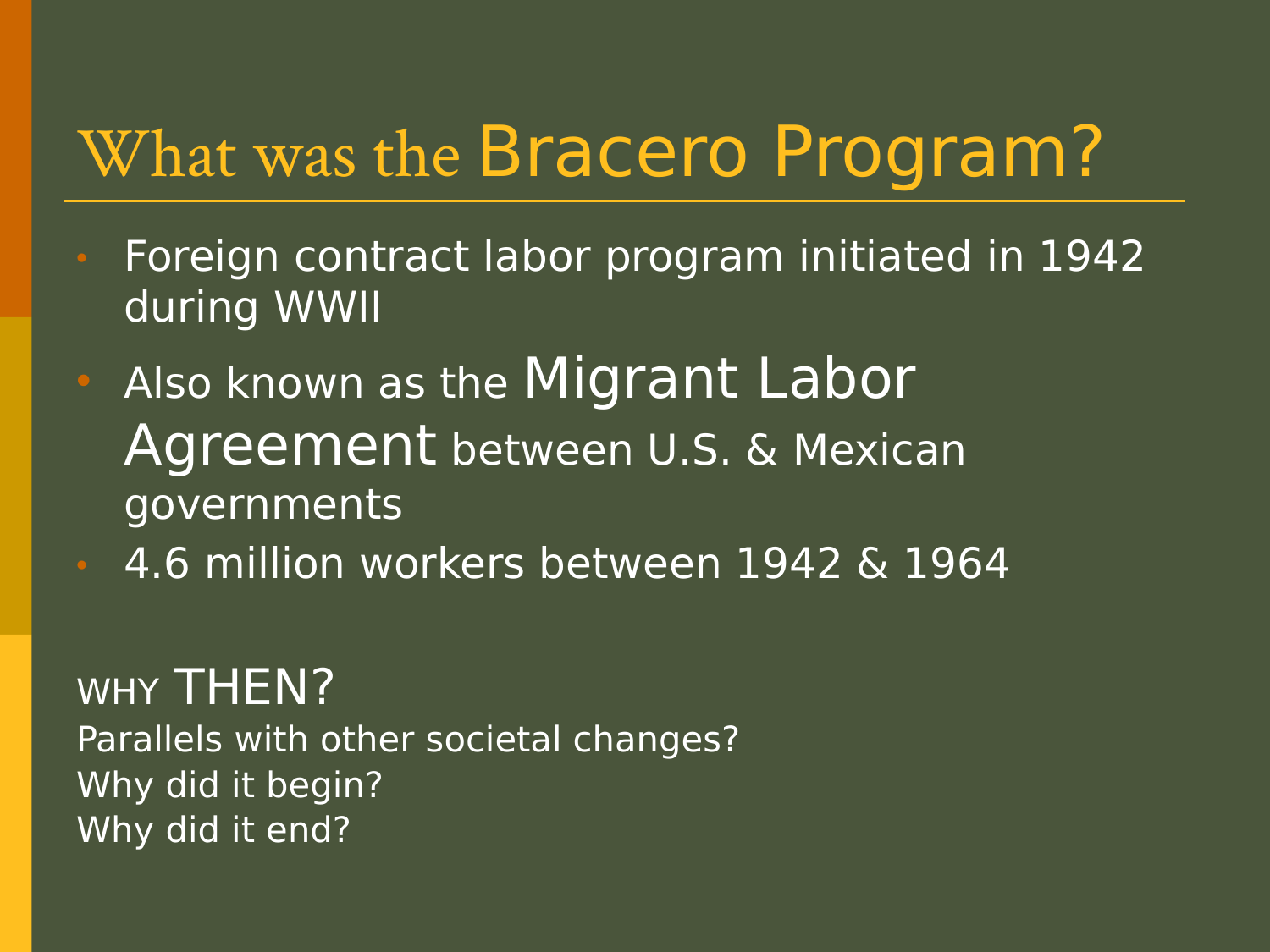

# What was the Bracero Program?
Foreign contract labor program initiated in 1942 during WWII
Also known as the Migrant Labor Agreement between U.S. & Mexican governments
4.6 million workers between 1942 & 1964

WHY THEN?
Parallels with other societal changes?
Why did it begin?
Why did it end?